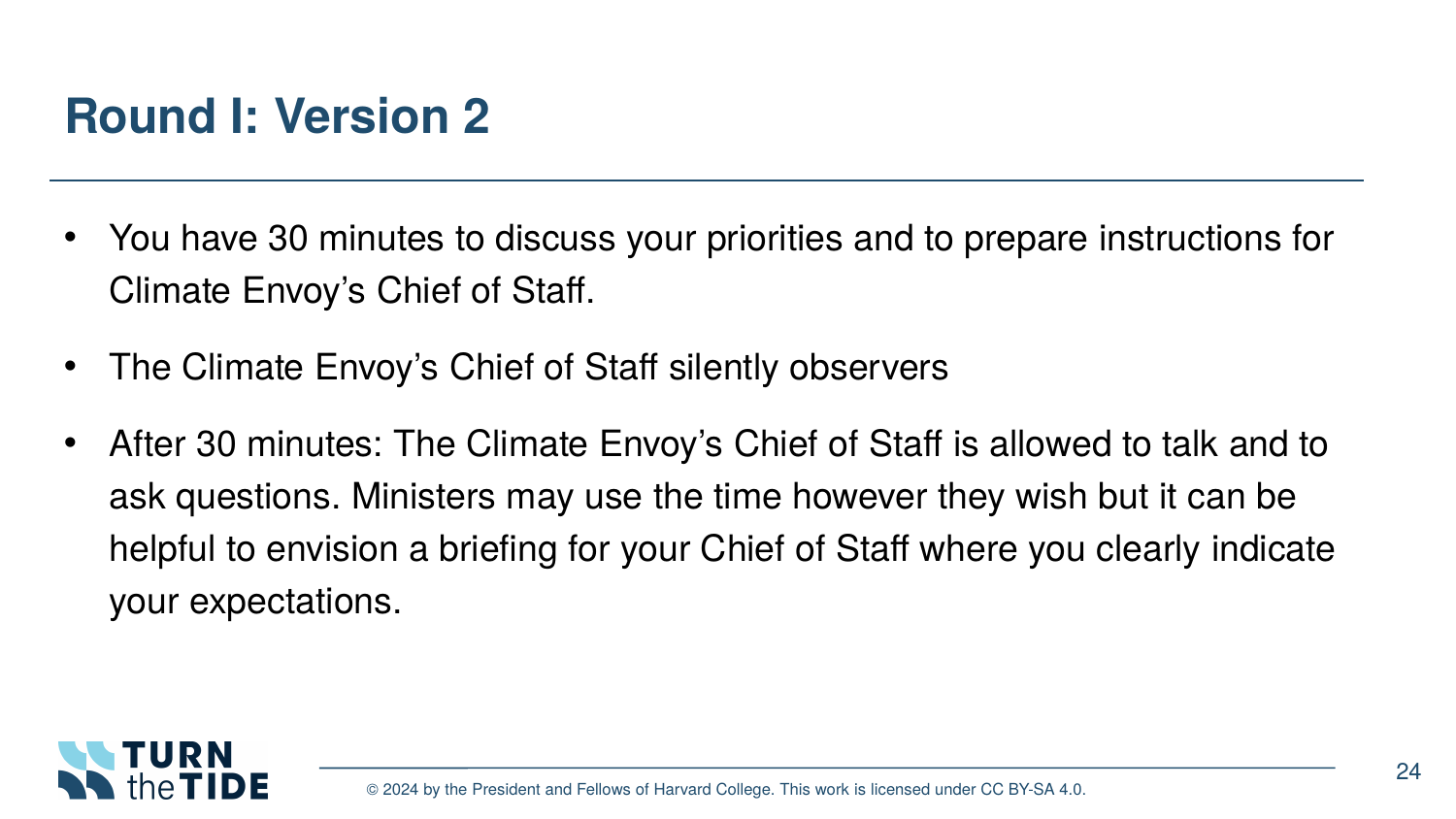

# Round I: Version 2
You have 30 minutes to discuss your priorities and to prepare instructions for Climate Envoy’s Chief of Staff.
The Climate Envoy’s Chief of Staff silently observers
After 30 minutes: The Climate Envoy’s Chief of Staff is allowed to talk and to ask questions. Ministers may use the time however they wish but it can be helpful to envision a briefing for your Chief of Staff where you clearly indicate your expectations.

24